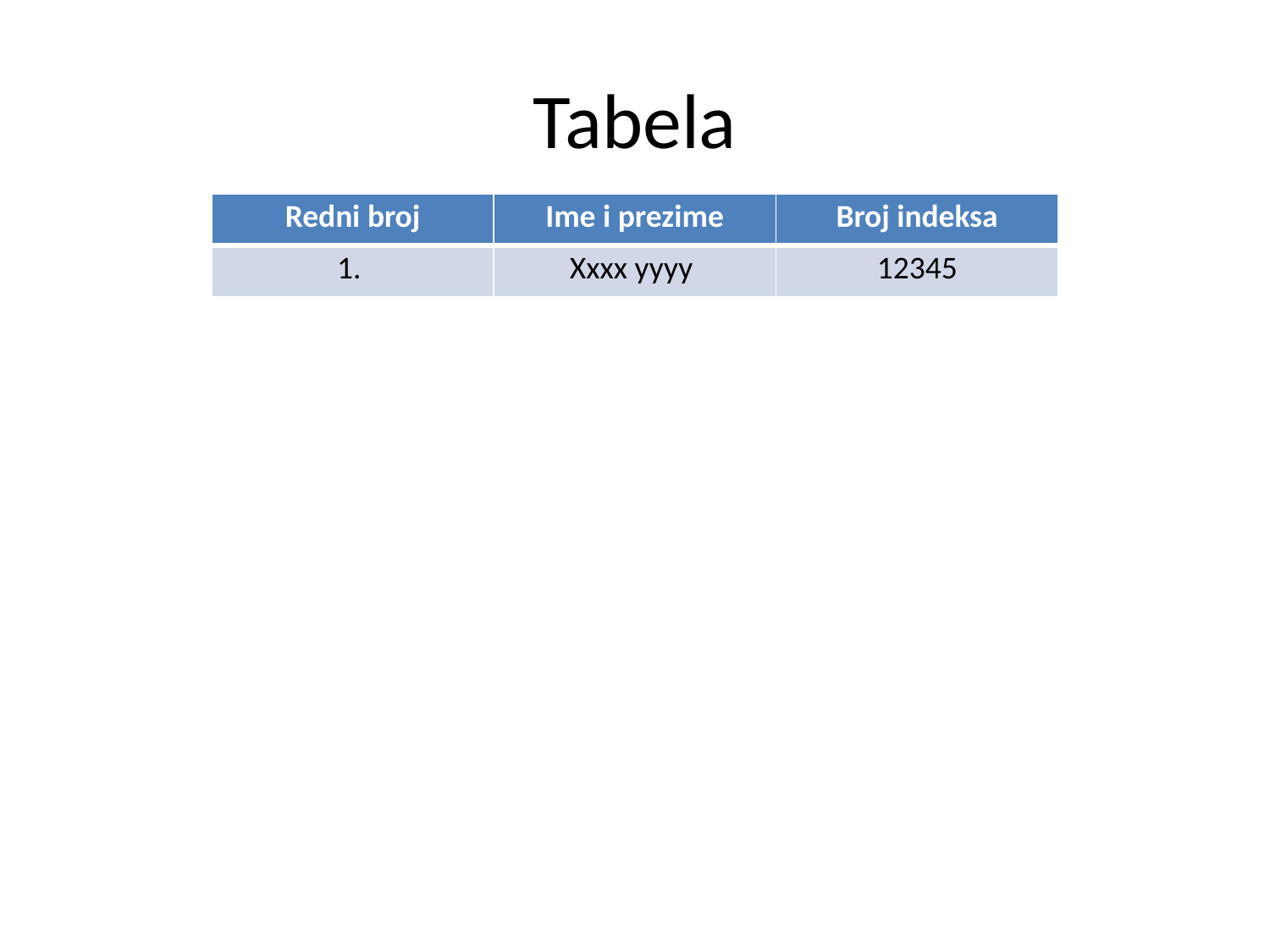

# Tabela
| Redni broj | Ime i prezime | Broj indeksa |
| --- | --- | --- |
| 1. | Xxxx yyyy | 12345 |